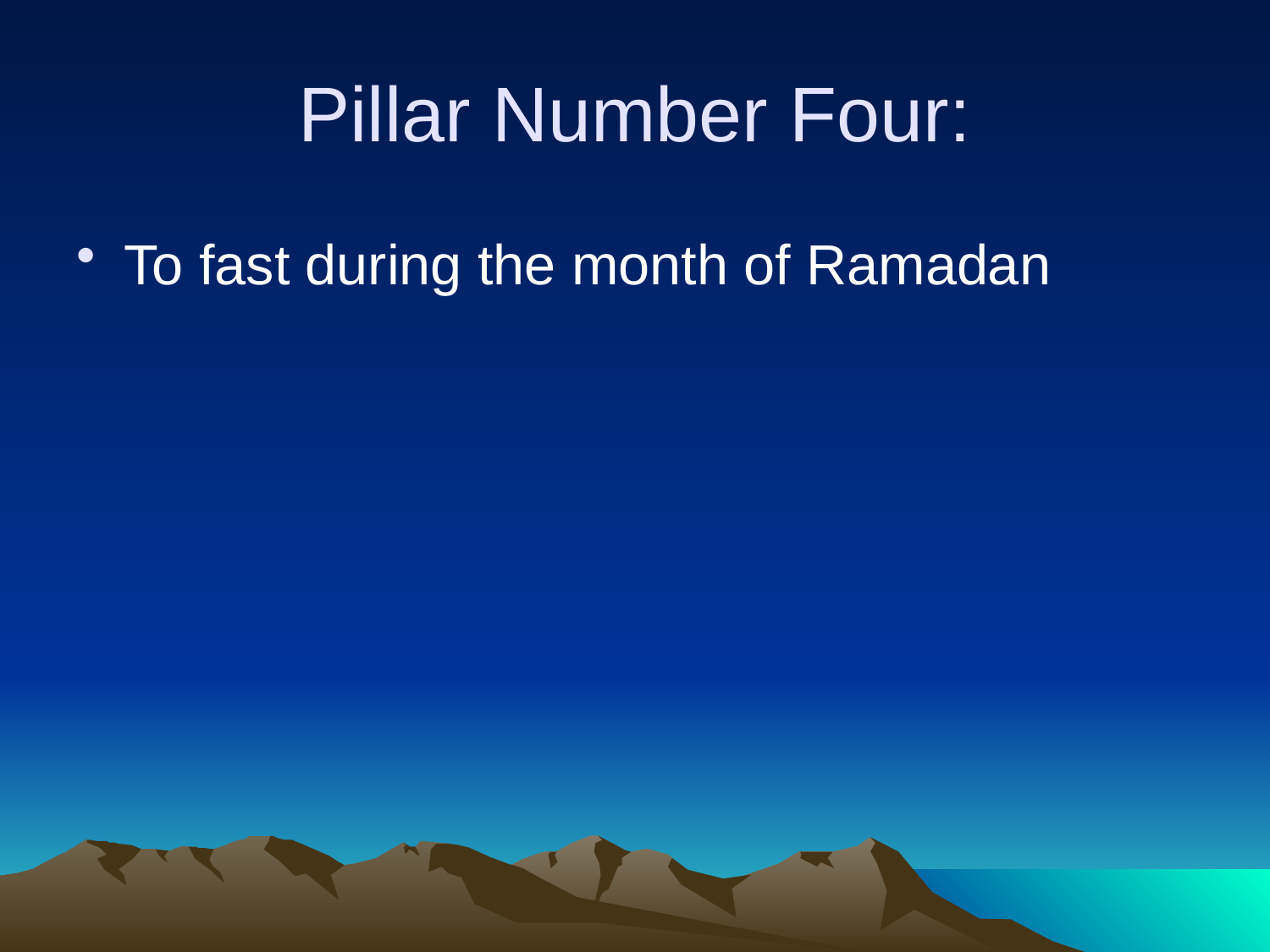

# Pillar Number Four:
To fast during the month of Ramadan